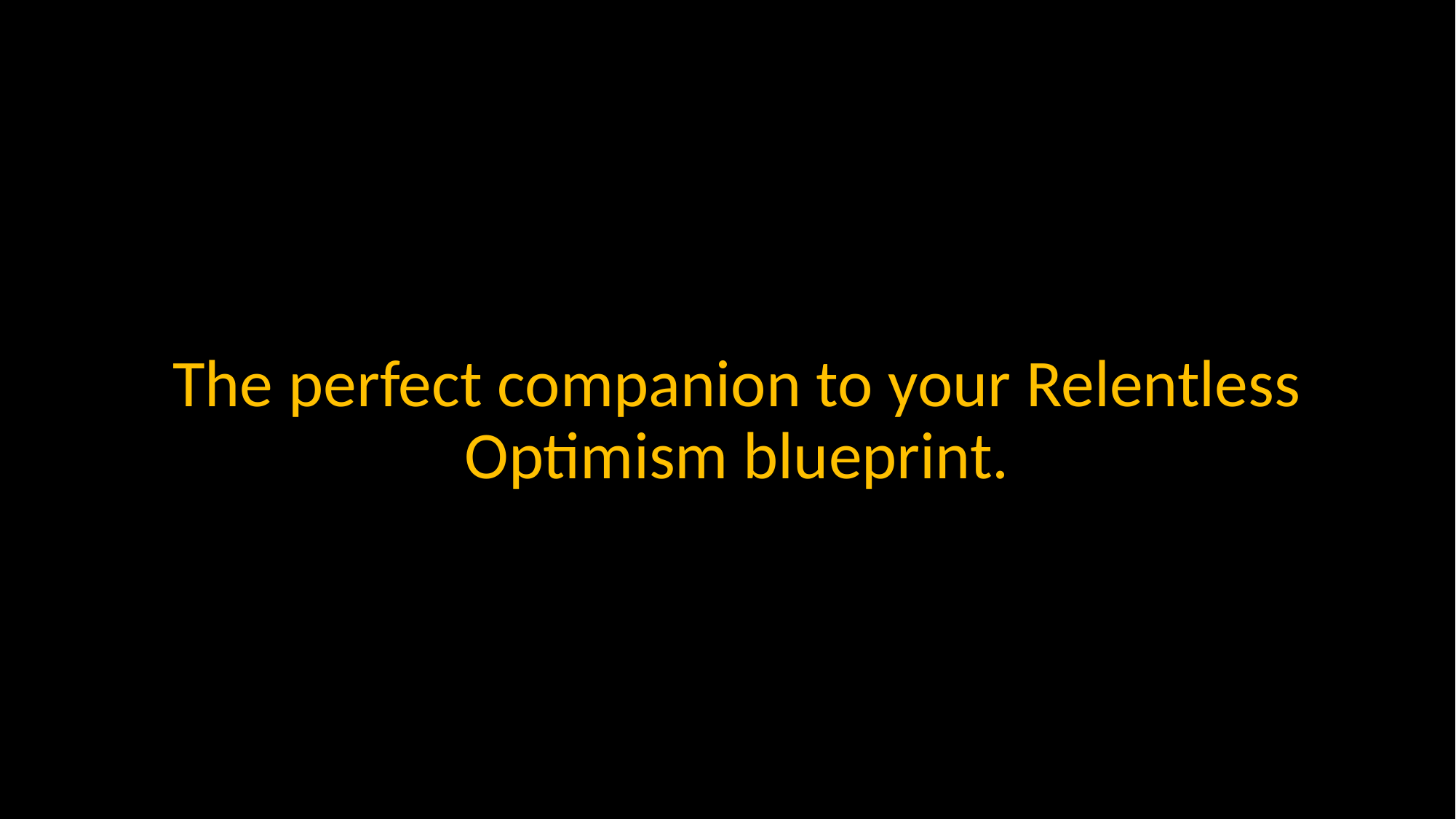

The perfect companion to your Relentless Optimism blueprint.